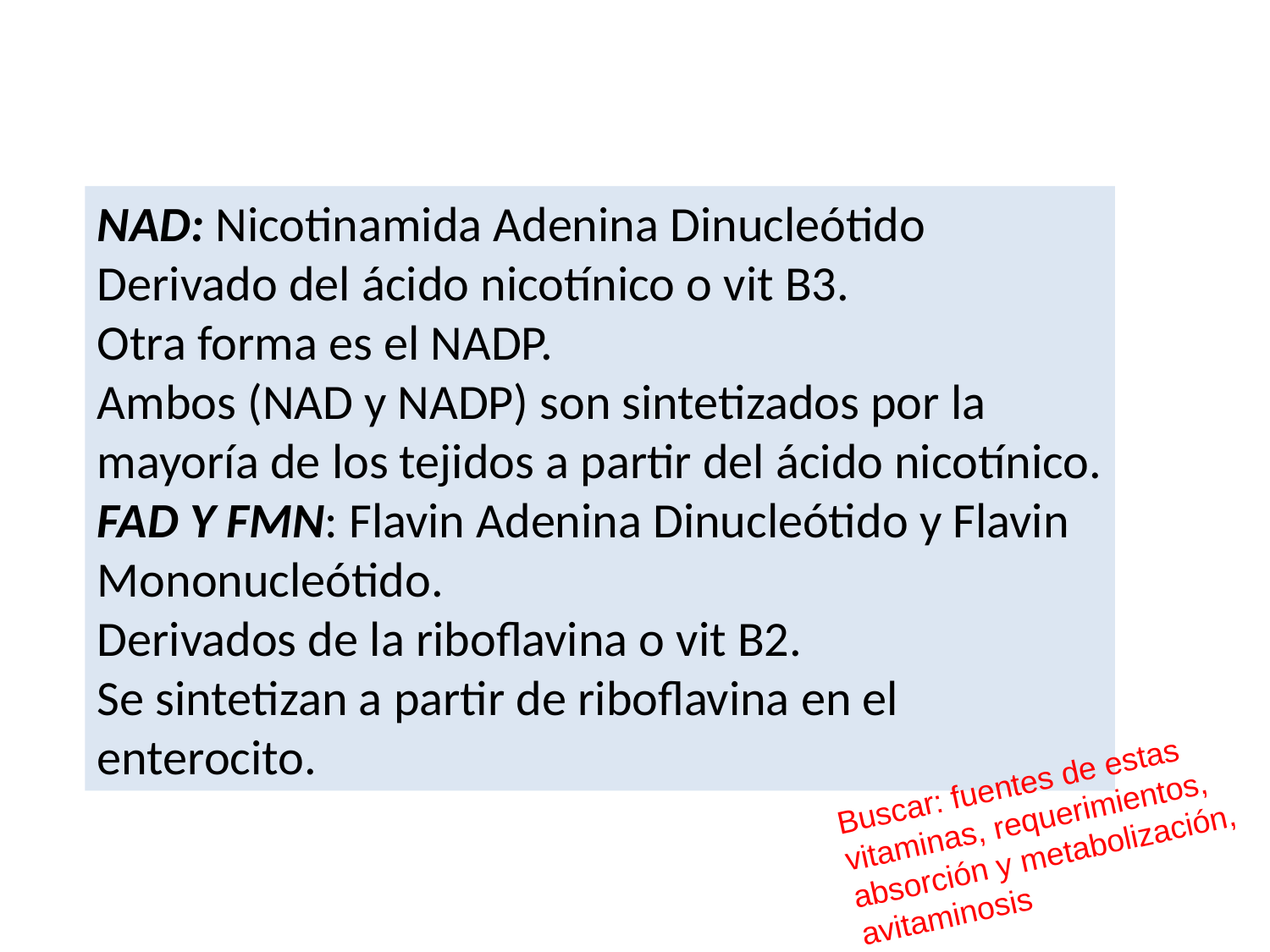

NAD: Nicotinamida Adenina Dinucleótido
Derivado del ácido nicotínico o vit B3.
Otra forma es el NADP.
Ambos (NAD y NADP) son sintetizados por la mayoría de los tejidos a partir del ácido nicotínico.
FAD Y FMN: Flavin Adenina Dinucleótido y Flavin Mononucleótido.
Derivados de la riboflavina o vit B2.
Se sintetizan a partir de riboflavina en el enterocito.
Buscar: fuentes de estas vitaminas, requerimientos, absorción y metabolización, avitaminosis